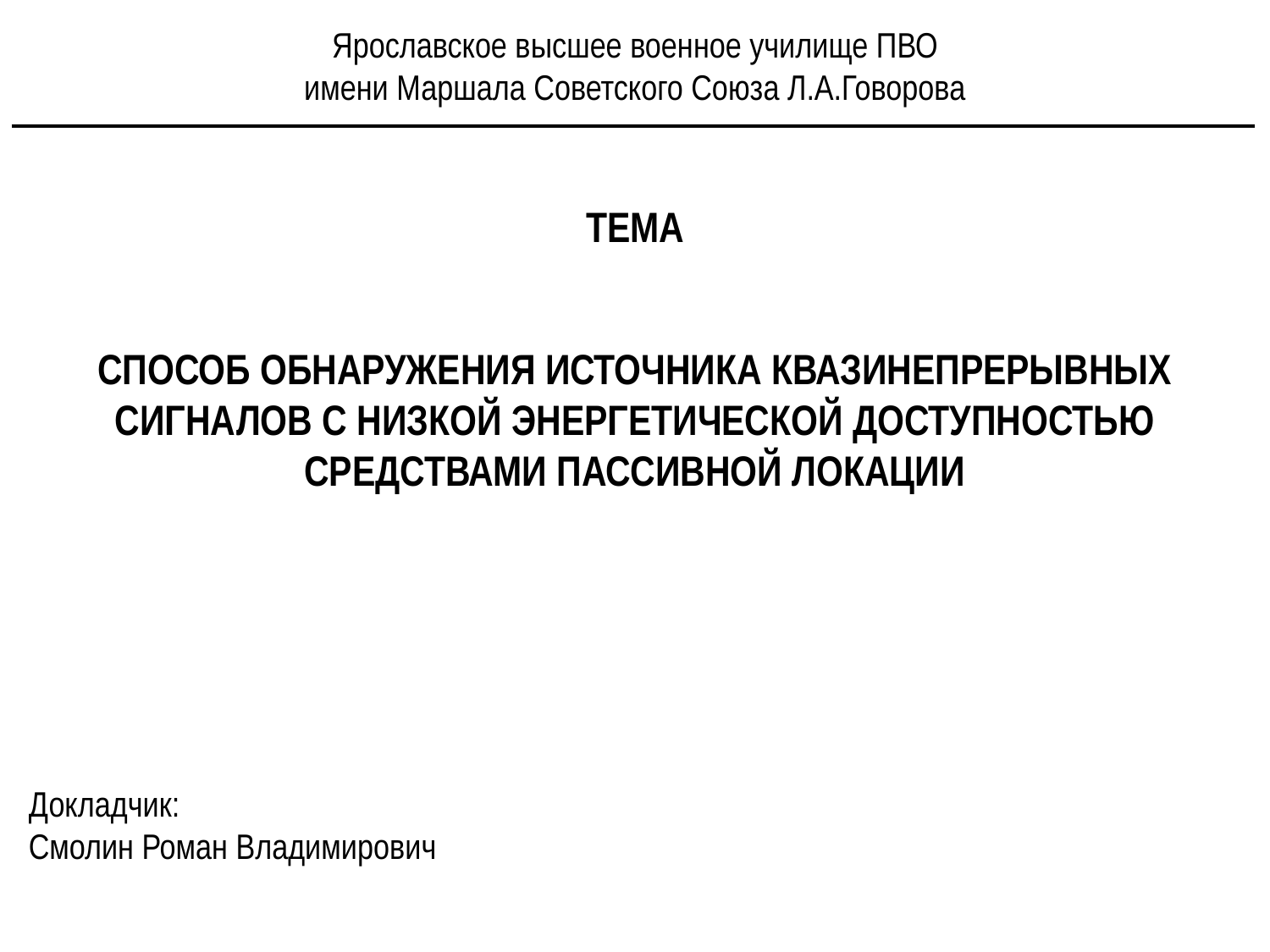

Ярославское высшее военное училище ПВО
имени Маршала Советского Союза Л.А.Говорова
ТЕМА
СПОСОБ ОБНАРУЖЕНИЯ ИСТОЧНИКА КВАЗИНЕПРЕРЫВНЫХ СИГНАЛОВ С НИЗКОЙ ЭНЕРГЕТИЧЕСКОЙ ДОСТУПНОСТЬЮ СРЕДСТВАМИ ПАССИВНОЙ ЛОКАЦИИ
Докладчик:
Смолин Роман Владимирович